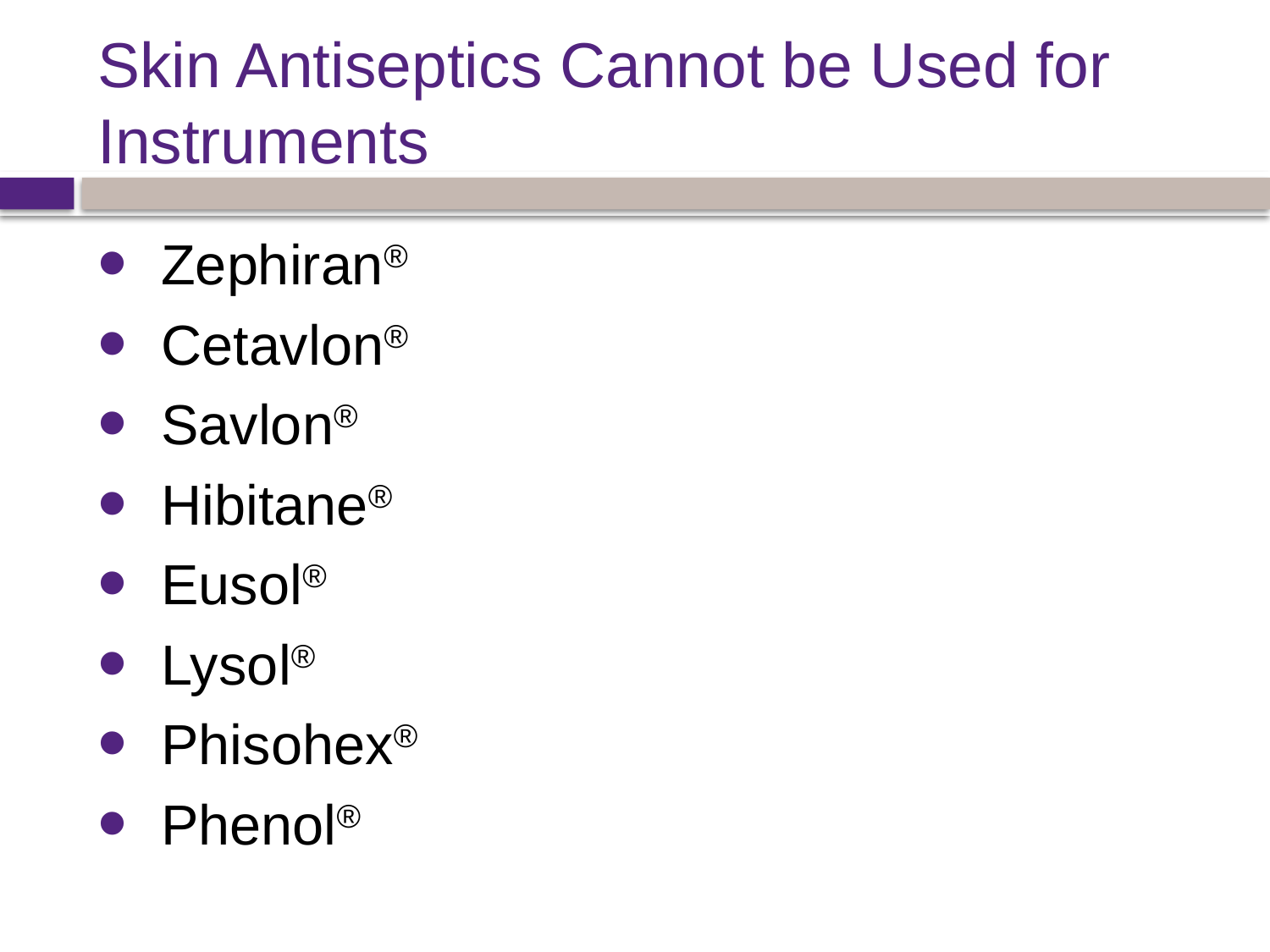

# Skin Antiseptics Cannot be Used for Instruments
Zephiran®
Cetavlon®
Savlon®
Hibitane®
Eusol®
Lysol®
Phisohex®
Phenol®